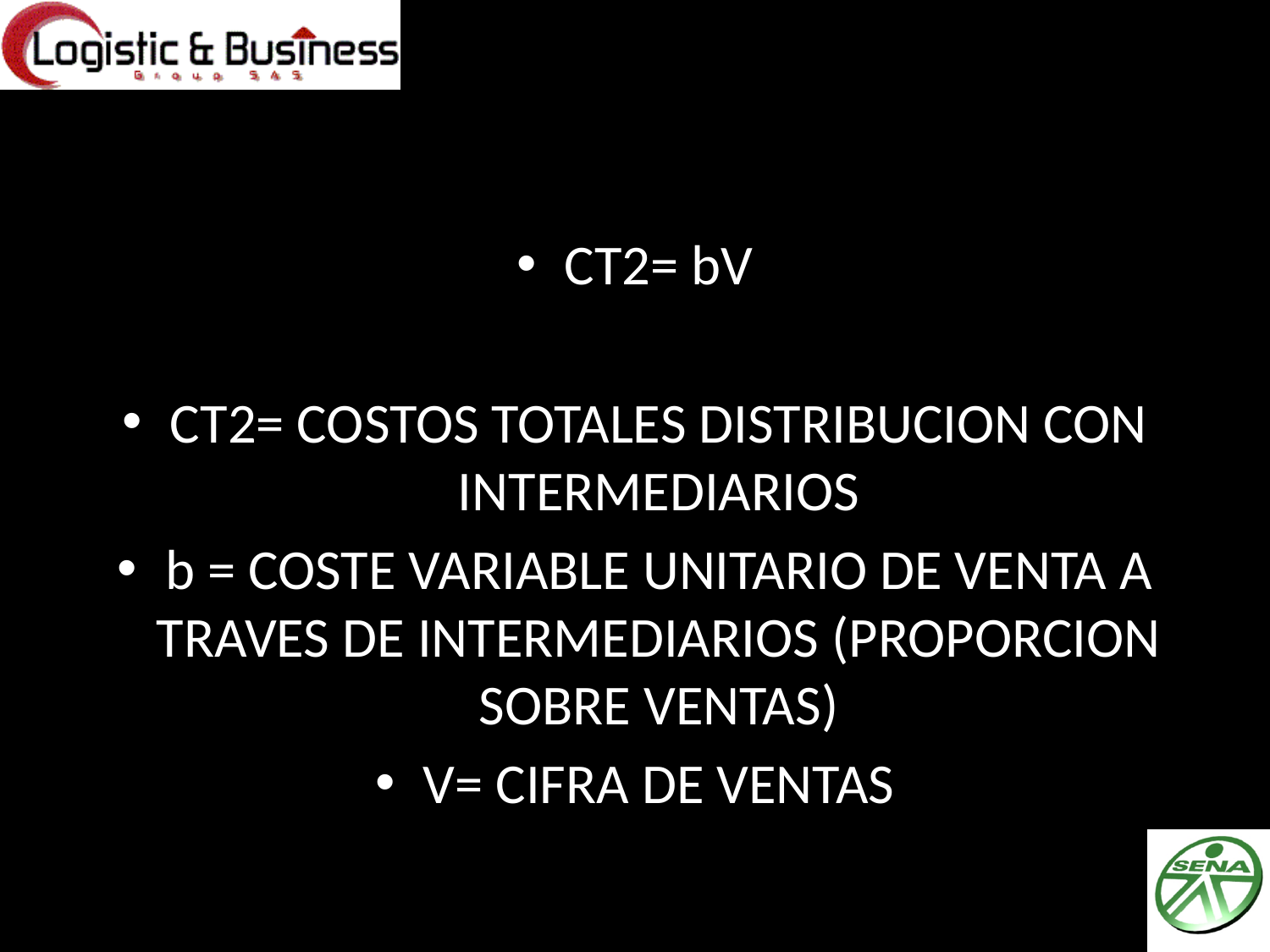

CT2= bV

CT2= COSTOS TOTALES DISTRIBUCION CON INTERMEDIARIOS
b = COSTE VARIABLE UNITARIO DE VENTA A TRAVES DE INTERMEDIARIOS (PROPORCION SOBRE VENTAS)
V= CIFRA DE VENTAS